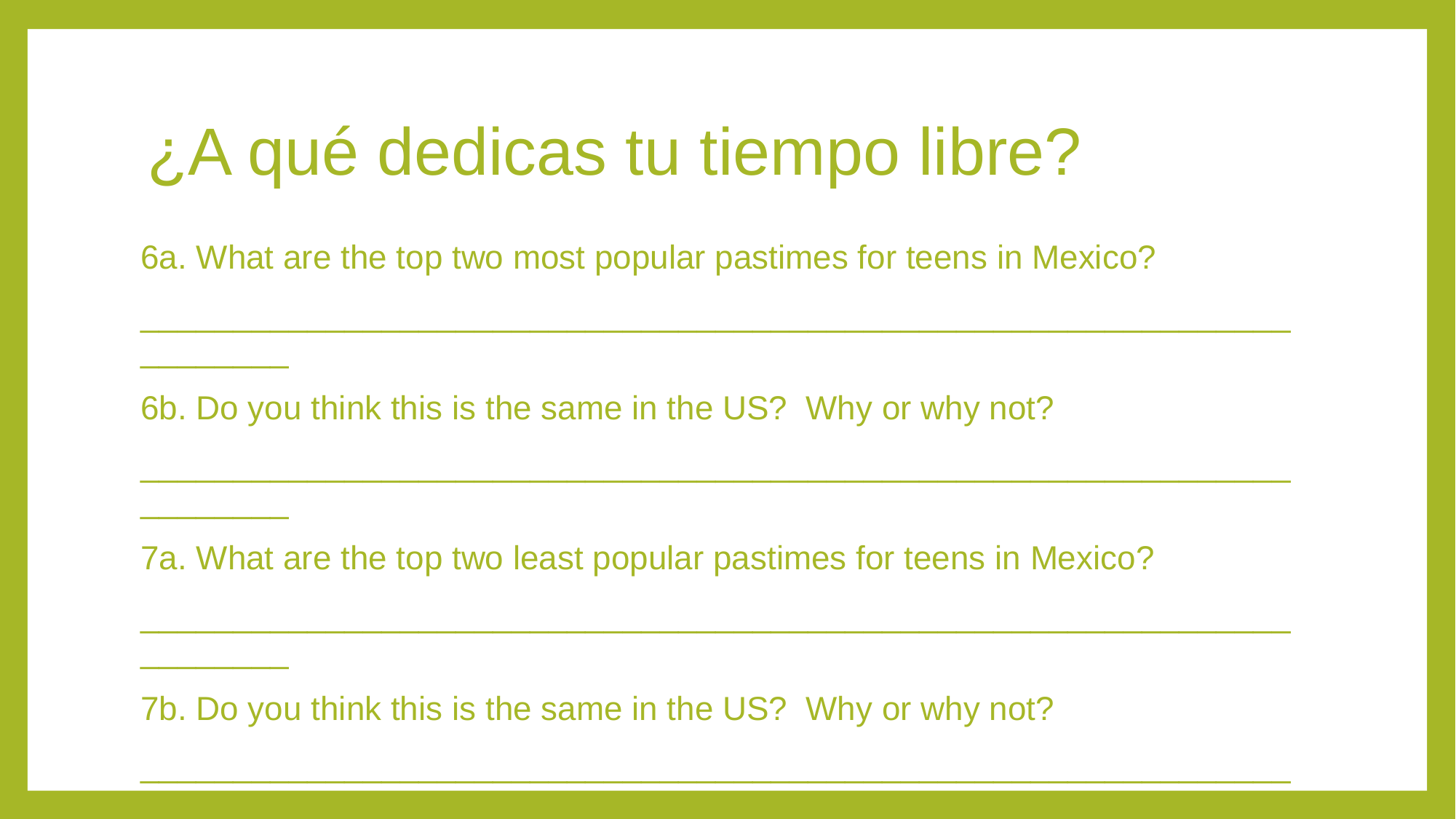

# ¿A qué dedicas tu tiempo libre?
6a. What are the top two most popular pastimes for teens in Mexico?
______________________________________________________________________
6b. Do you think this is the same in the US?  Why or why not?
______________________________________________________________________
7a. What are the top two least popular pastimes for teens in Mexico?
______________________________________________________________________
7b. Do you think this is the same in the US?  Why or why not?
______________________________________________________________________